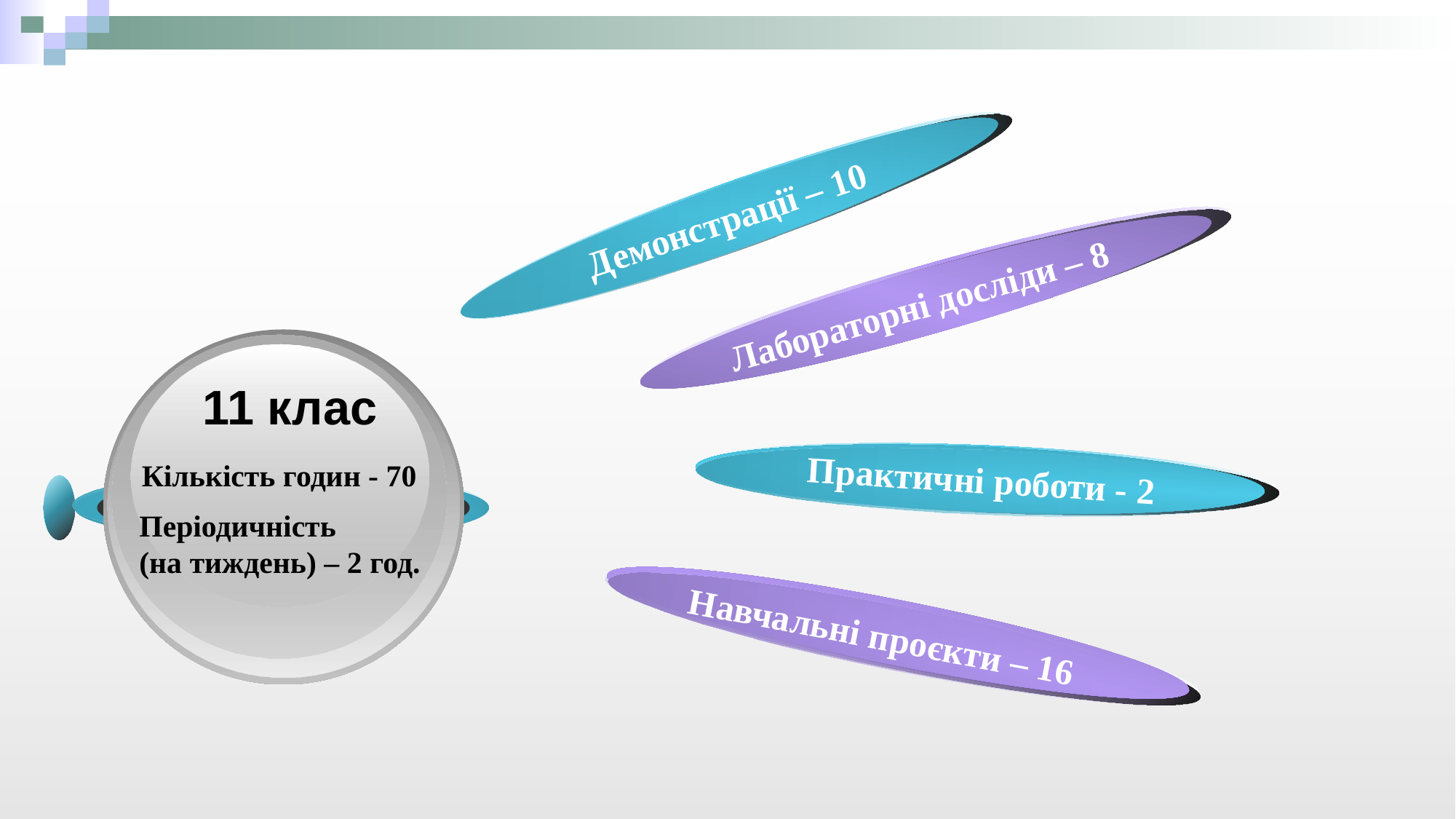

Демонстрації – 10

Лабораторні досліди – 8

Практичні роботи - 2

11 клас
Кількість годин - 70

Навчальні проєкти – 16
Періодичність
(на тиждень) – 2 год.